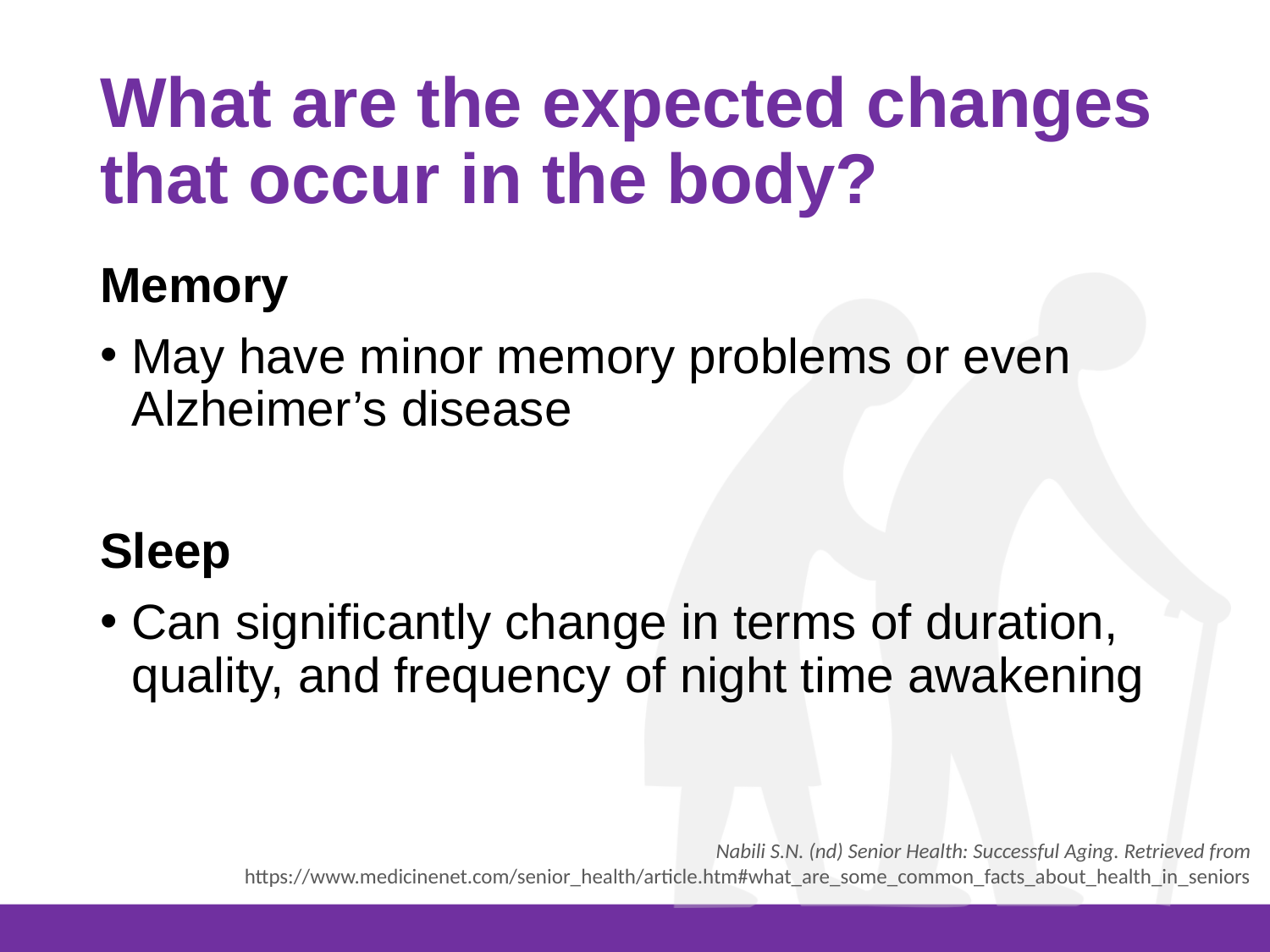

# What are the expected changes that occur in the body?
Memory
May have minor memory problems or even Alzheimer’s disease

Sleep
Can significantly change in terms of duration, quality, and frequency of night time awakening

Nabili S.N. (nd) Senior Health: Successful Aging. Retrieved from https://www.medicinenet.com/senior_health/article.htm#what_are_some_common_facts_about_health_in_seniors